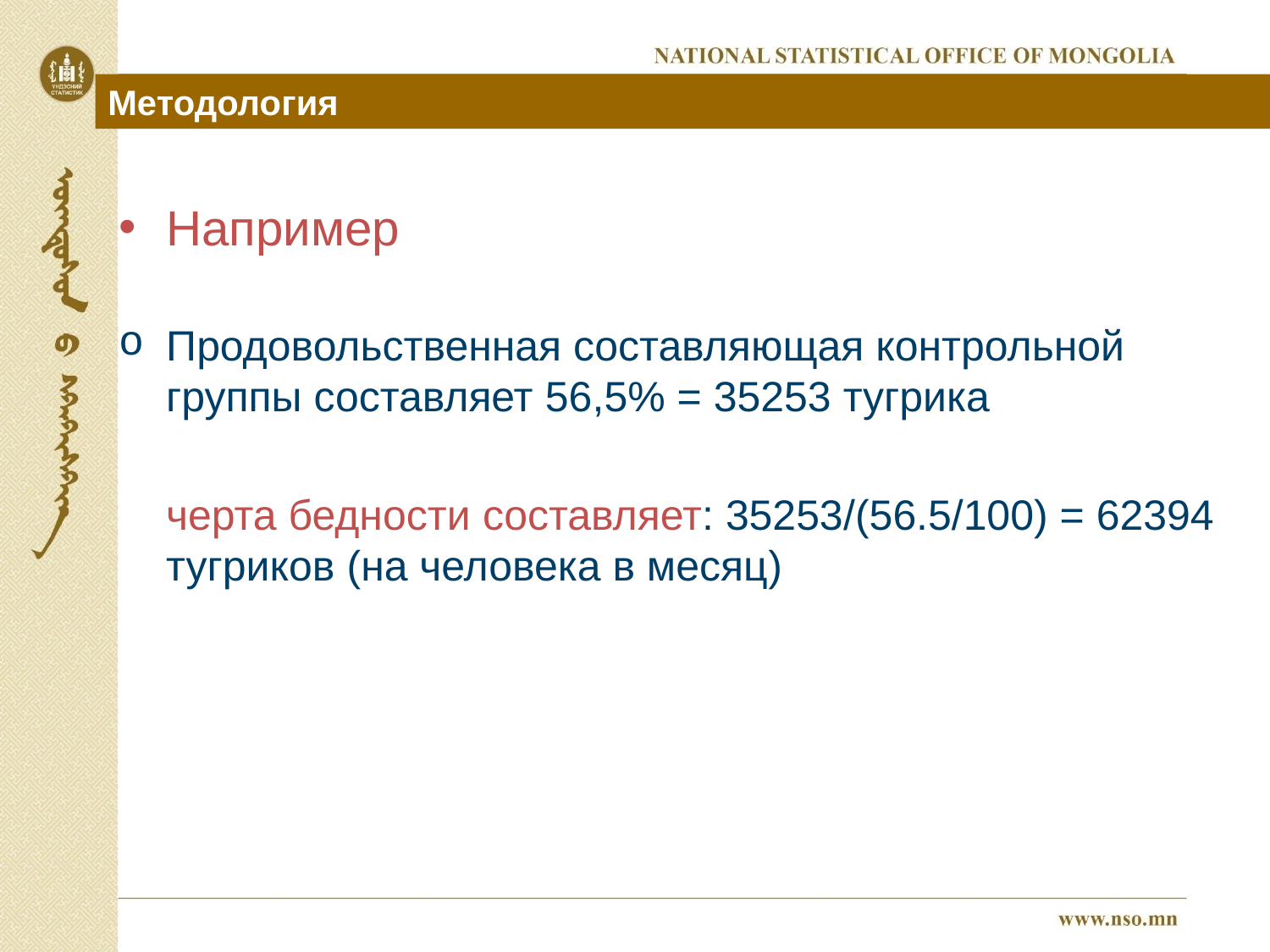

Методология
Например

Продовольственная составляющая контрольной группы составляет 56,5% = 35253 тугрика

	черта бедности составляет: 35253/(56.5/100) = 62394 тугриков (на человека в месяц)